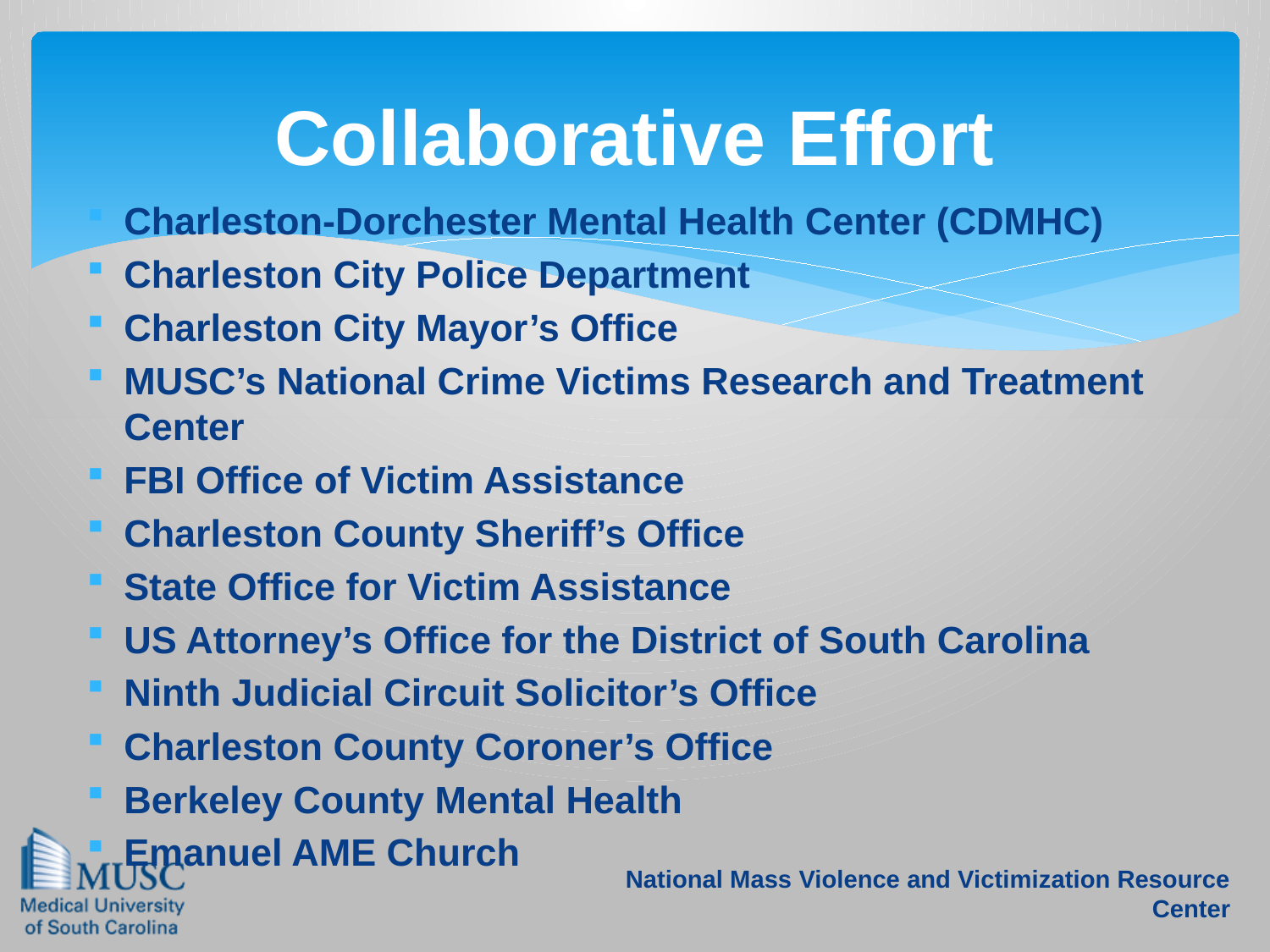

# Collaborative Effort
Charleston-Dorchester Mental Health Center (CDMHC)
Charleston City Police Department
Charleston City Mayor’s Office
MUSC’s National Crime Victims Research and Treatment Center
FBI Office of Victim Assistance
Charleston County Sheriff’s Office
State Office for Victim Assistance
US Attorney’s Office for the District of South Carolina
Ninth Judicial Circuit Solicitor’s Office
Charleston County Coroner’s Office
Berkeley County Mental Health
Emanuel AME Church

National Mass Violence and Victimization Resource Center